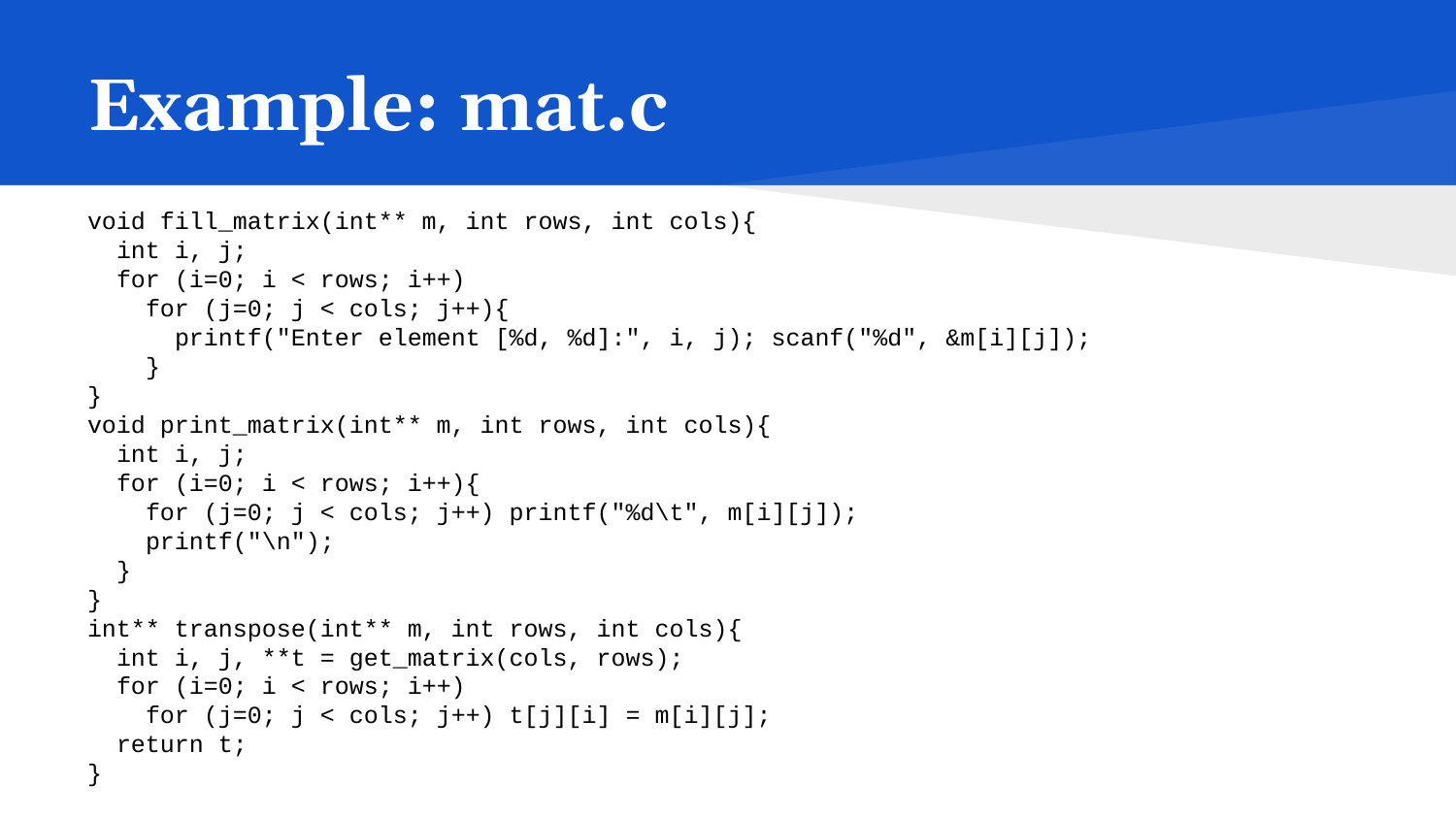

# Example: mat.c
void fill_matrix(int** m, int rows, int cols){
  int i, j;
  for (i=0; i < rows; i++)
    for (j=0; j < cols; j++){
      printf("Enter element [%d, %d]:", i, j); scanf("%d", &m[i][j]);
    }
}
void print_matrix(int** m, int rows, int cols){
  int i, j;
  for (i=0; i < rows; i++){
    for (j=0; j < cols; j++) printf("%d\t", m[i][j]);
    printf("\n");
  }
}
int** transpose(int** m, int rows, int cols){
  int i, j, **t = get_matrix(cols, rows);
  for (i=0; i < rows; i++)
    for (j=0; j < cols; j++) t[j][i] = m[i][j];
  return t;
}